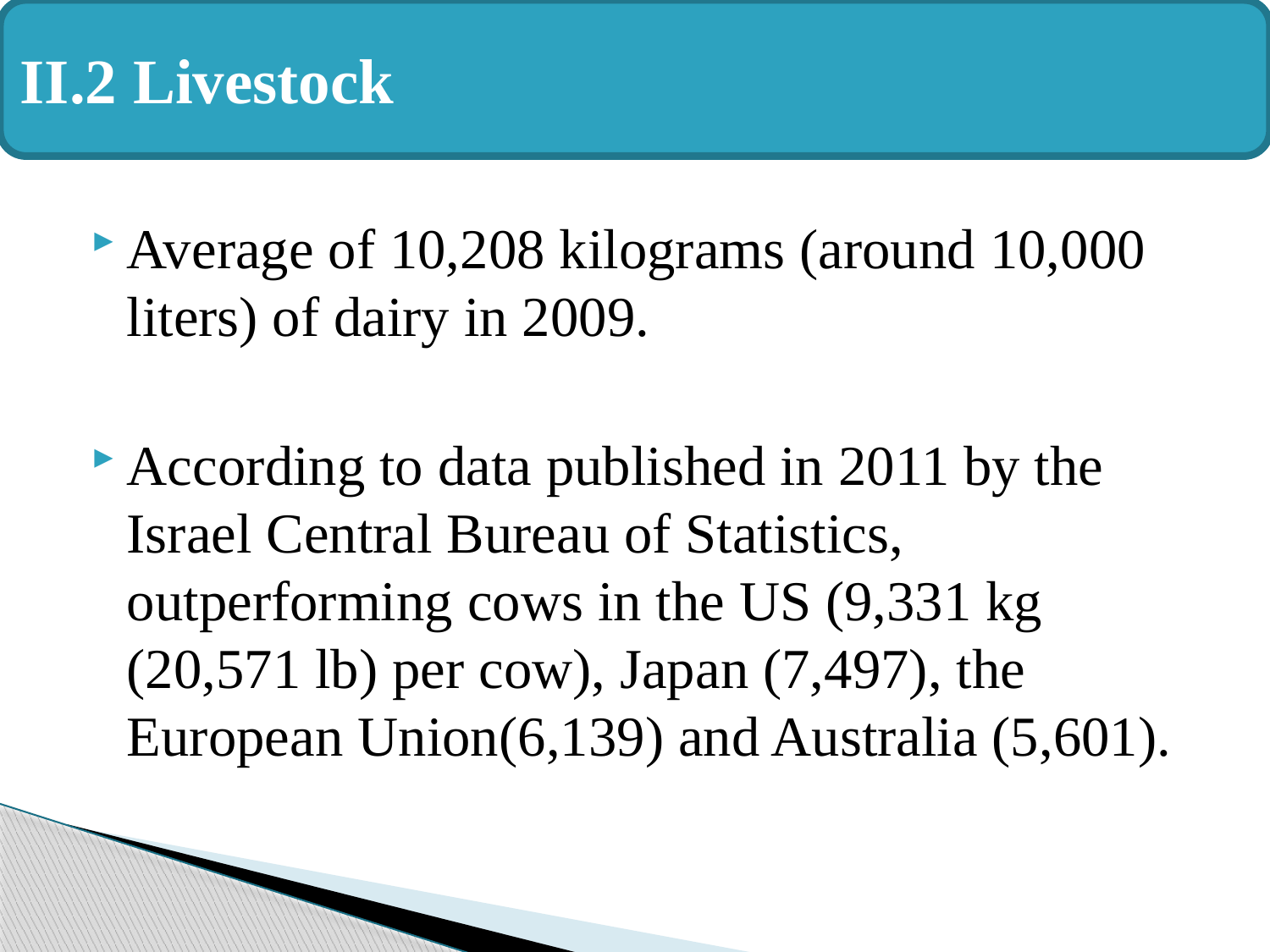

II.2 Livestock
#
Average of 10,208 kilograms (around 10,000 liters) of dairy in 2009.

According to data published in 2011 by the Israel Central Bureau of Statistics, outperforming cows in the US (9,331 kg (20,571 lb) per cow), Japan (7,497), the European Union(6,139) and Australia (5,601).